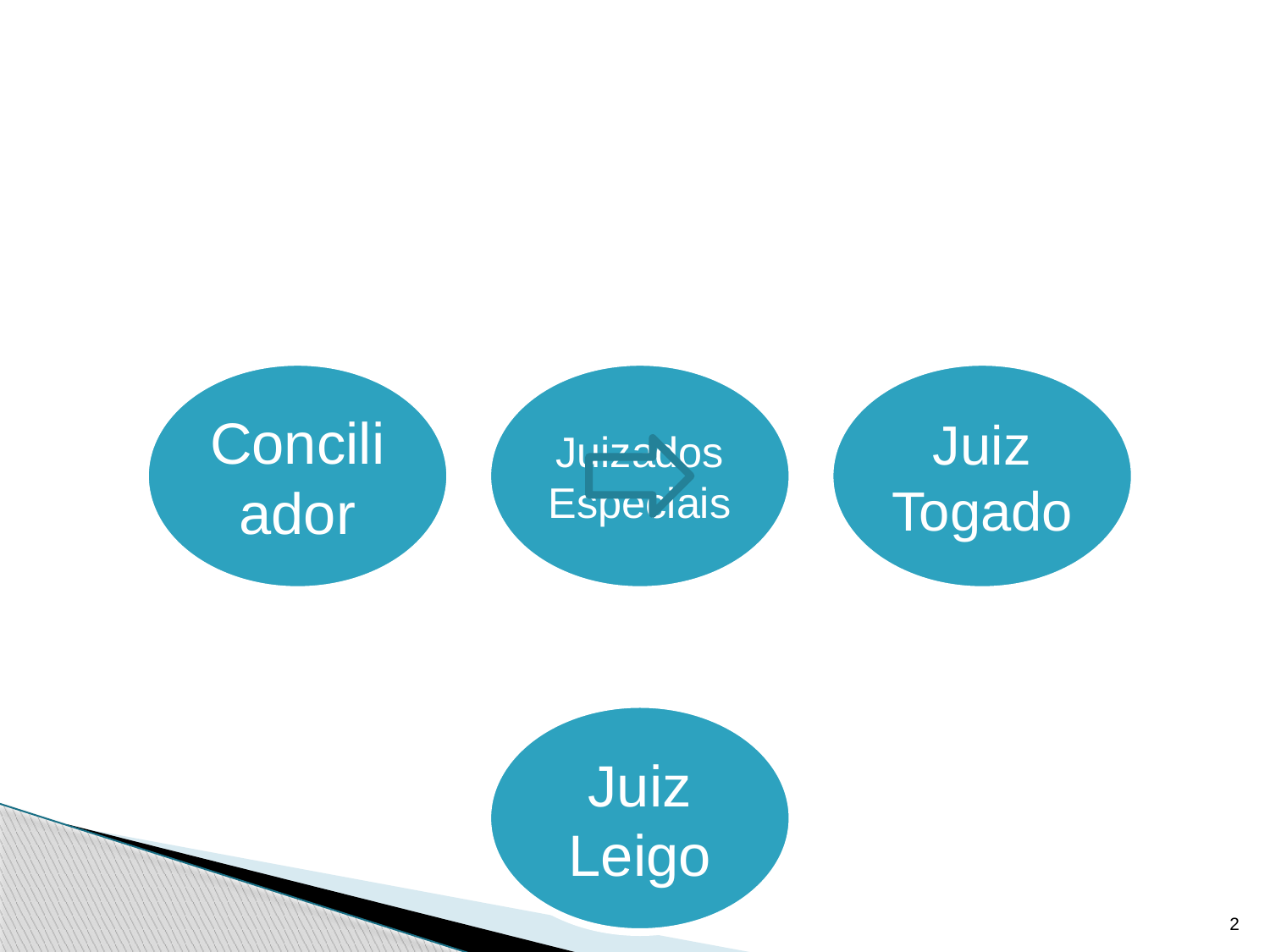

Juizados Especiais
Juiz Togado
Juiz Leigo
Conciliador
2